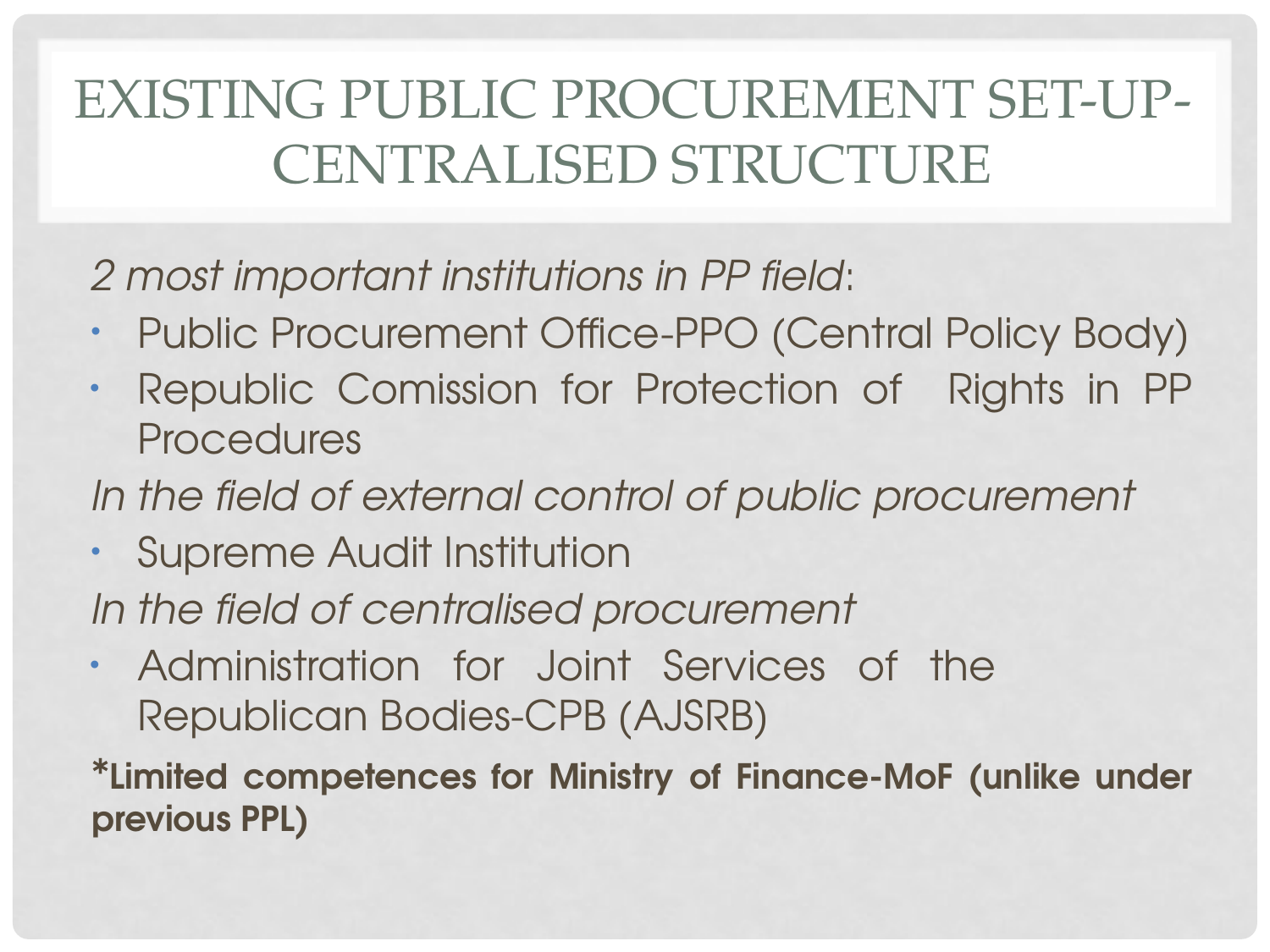

# existing Public Procurement set-up-centralised structure
2 most important institutions in PP field:
Public Procurement Office-PPO (Central Policy Body)
Republic Comission for Protection of  Rights in PP Procedures
In the field of external control of public procurement
Supreme Audit Institution
In the field of centralised procurement
Administration for Joint Services of the    	 Republican Bodies-CPB (AJSRB)
*Limited competences for Ministry of Finance-MoF (unlike under previous PPL)